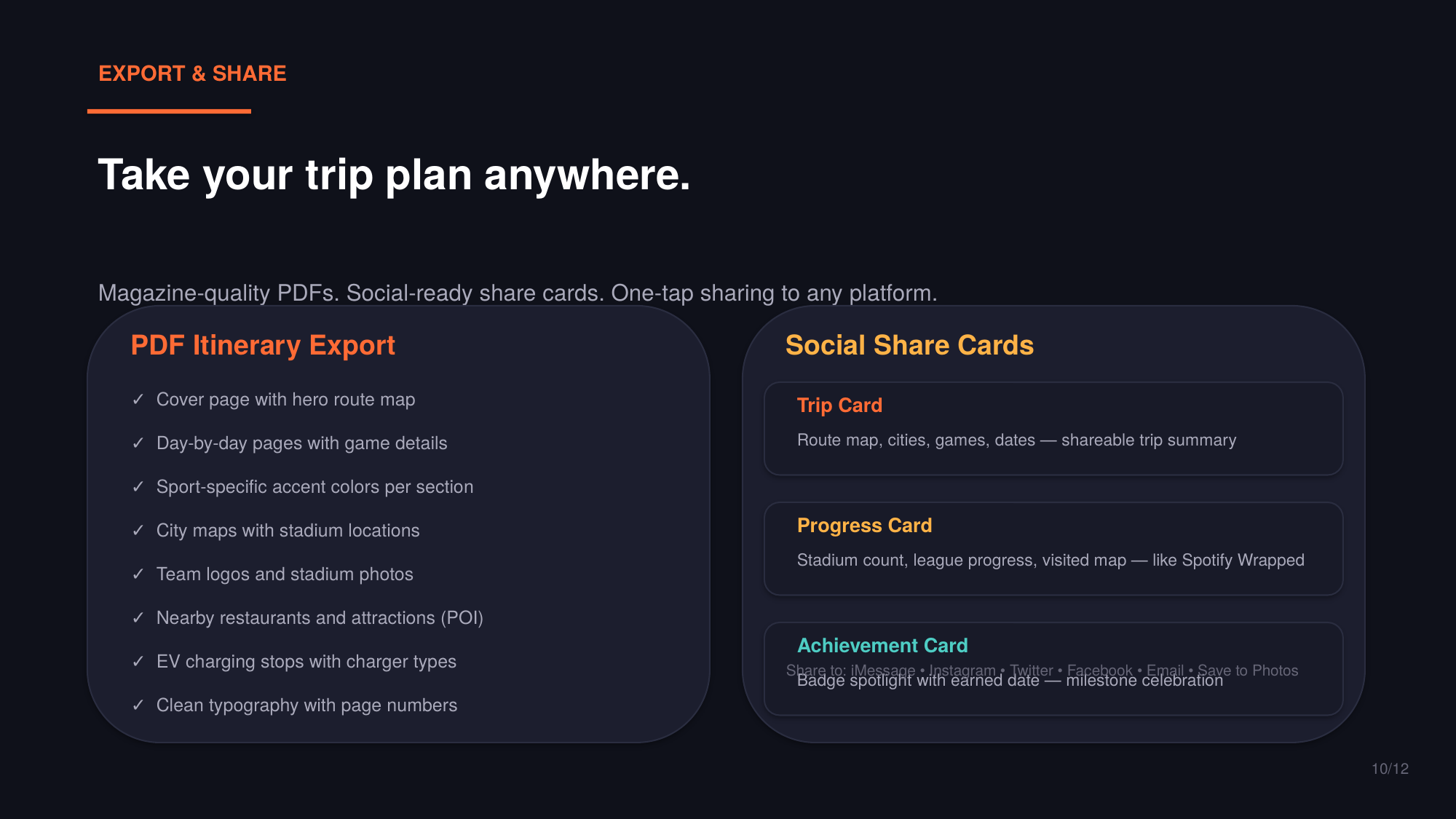

EXPORT & SHARE

Take your trip plan anywhere.
Magazine-quality PDFs. Social-ready share cards. One-tap sharing to any platform.

PDF Itinerary Export
Social Share Cards
✓  Cover page with hero route map

Trip Card
Route map, cities, games, dates — shareable trip summary
✓  Day-by-day pages with game details
✓  Sport-specific accent colors per section

Progress Card
✓  City maps with stadium locations
Stadium count, league progress, visited map — like Spotify Wrapped
✓  Team logos and stadium photos
✓  Nearby restaurants and attractions (POI)

Achievement Card
✓  EV charging stops with charger types
Share to: iMessage • Instagram • Twitter • Facebook • Email • Save to Photos
Badge spotlight with earned date — milestone celebration
✓  Clean typography with page numbers
10/12